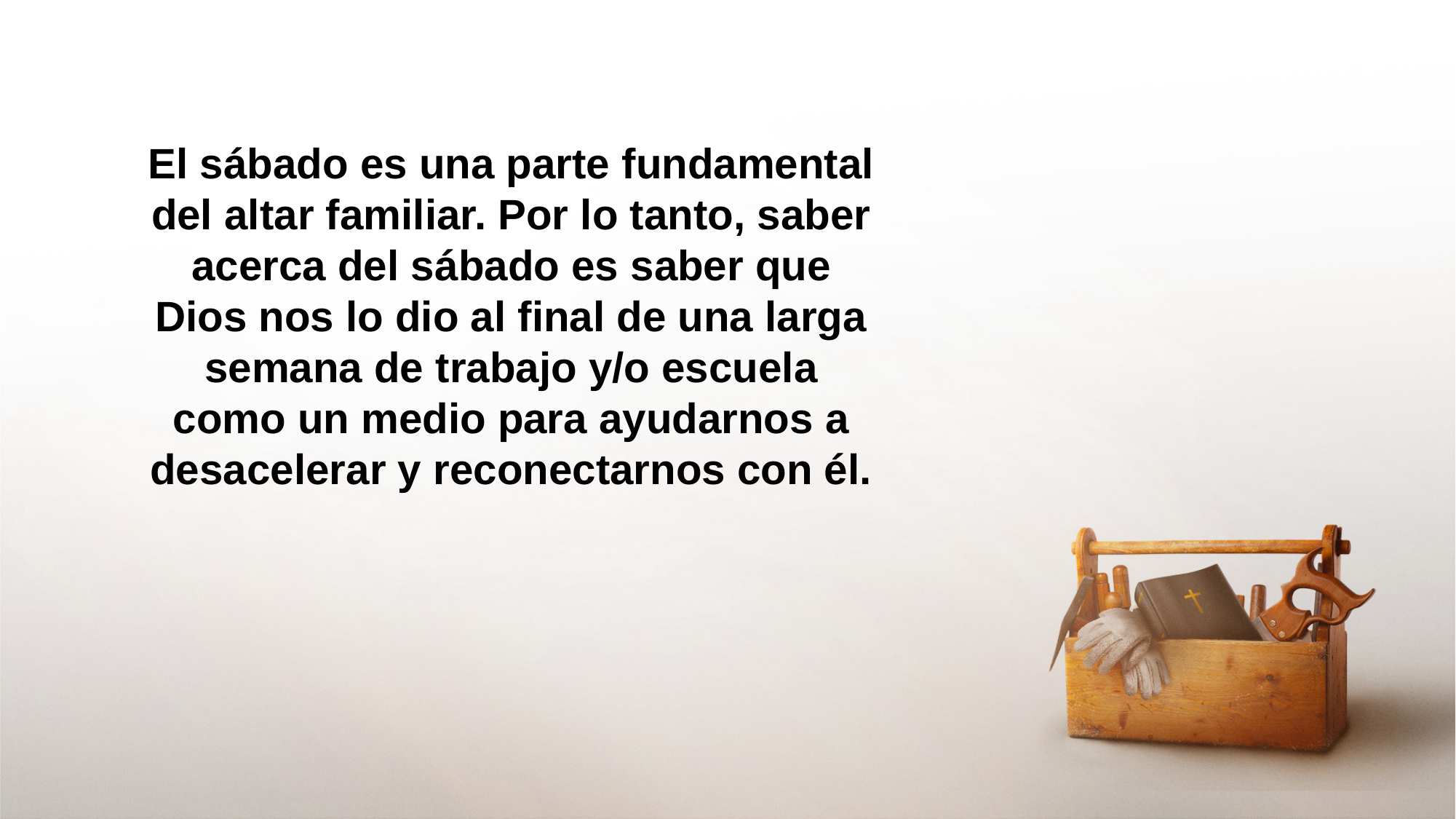

El sábado es una parte fundamental del altar familiar. Por lo tanto, saber acerca del sábado es saber que Dios nos lo dio al final de una larga semana de trabajo y/o escuela como un medio para ayudarnos a desacelerar y reconectarnos con él.